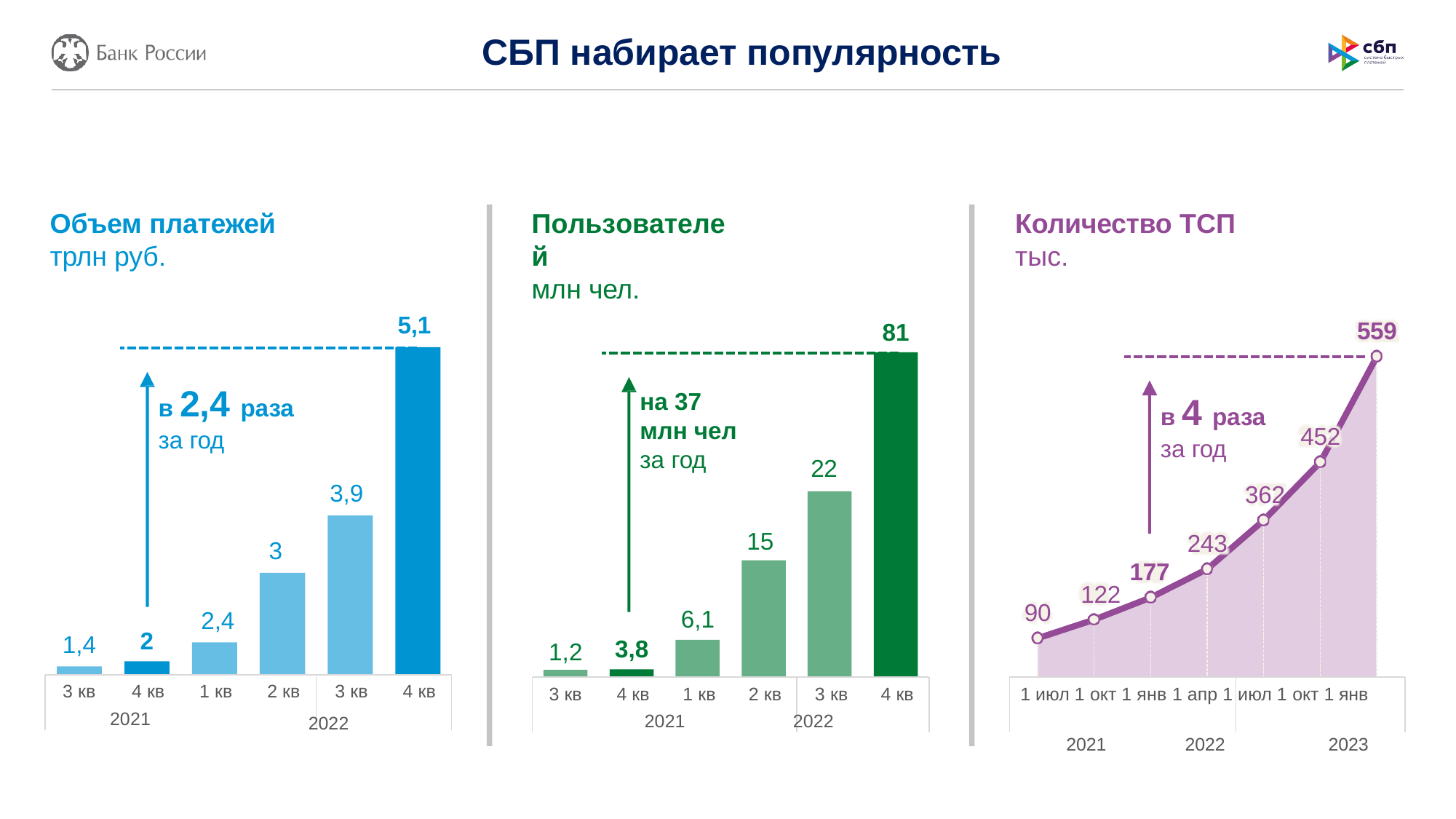

# СБП набирает популярность
Объем платежей
трлн руб.
Пользователей
млн чел.
Количество ТСП
тыс.

5,1
559
81

в 2,4 раза
за год

на 37 млн чел
за год
в 4 раза
за год
362

452
22
3,9

15
243
3

177

122
90
6,1
2,4
2
1,4
3,8
1,2
 1 июл 1 окт 1 янв 1 апр 1 июл 1 окт 1 янв
          2021                2022                     2023
3 кв	4 кв	1 кв	2 кв	3 кв	4 кв
3 кв	4 кв	1 кв	2 кв	3 кв	4 кв
2021
2022
2021
2022